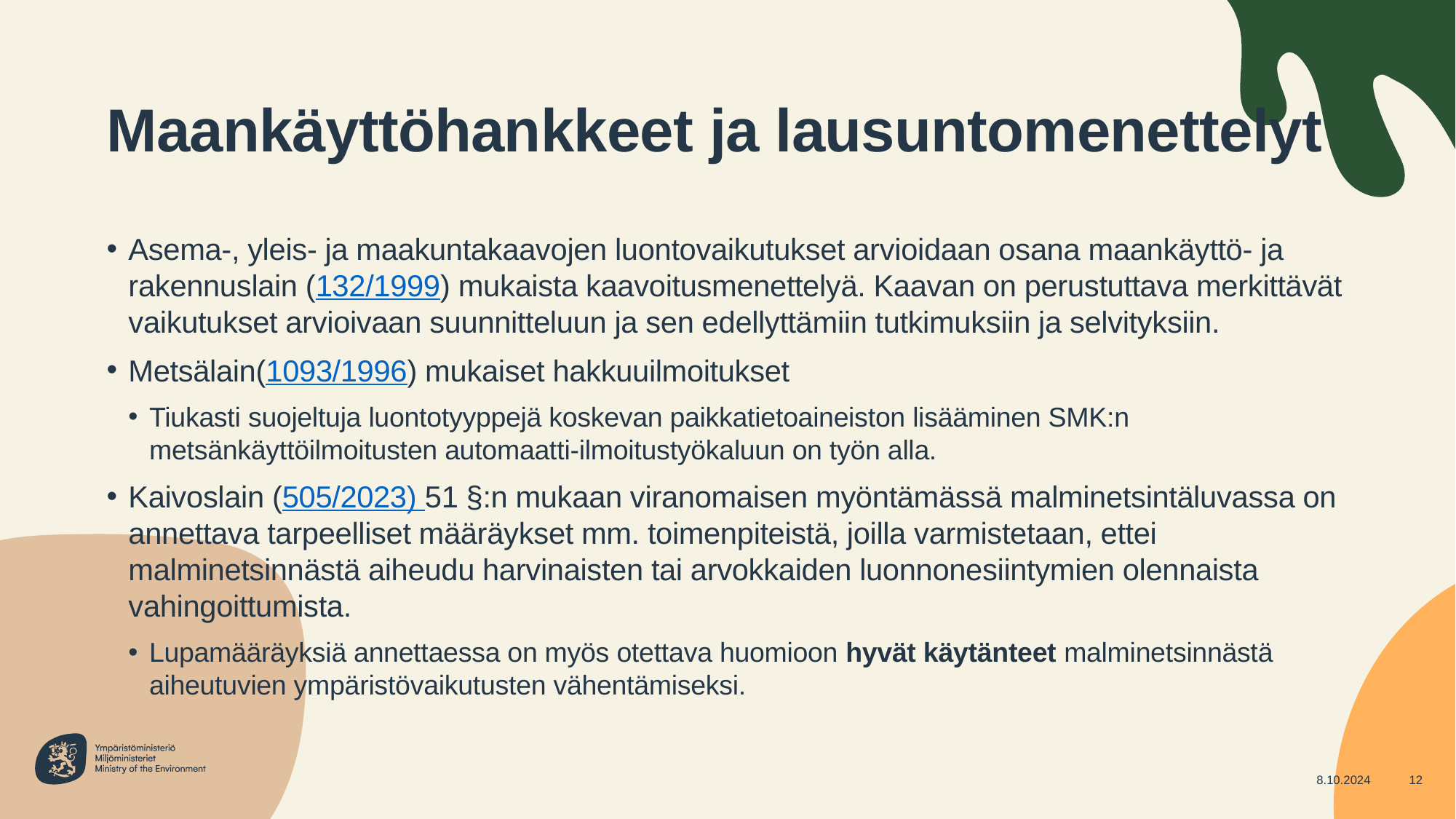

# Maankäyttöhankkeet ja lausuntomenettelyt
Asema-, yleis- ja maakuntakaavojen luontovaikutukset arvioidaan osana maankäyttö- ja rakennuslain (132/1999) mukaista kaavoitusmenettelyä. Kaavan on perustuttava merkittävät vaikutukset arvioivaan suunnitteluun ja sen edellyttämiin tutkimuksiin ja selvityksiin.
Metsälain(1093/1996) mukaiset hakkuuilmoitukset
Tiukasti suojeltuja luontotyyppejä koskevan paikkatietoaineiston lisääminen SMK:n metsänkäyttöilmoitusten automaatti-ilmoitustyökaluun on työn alla.
Kaivoslain (505/2023) 51 §:n mukaan viranomaisen myöntämässä malminetsintäluvassa on annettava tarpeelliset määräykset mm. toimenpiteistä, joilla varmistetaan, ettei malminetsinnästä aiheudu harvinaisten tai arvokkaiden luonnonesiintymien olennaista vahingoittumista.
Lupamääräyksiä annettaessa on myös otettava huomioon hyvät käytänteet malminetsinnästä aiheutuvien ympäristövaikutusten vähentämiseksi.
8.10.2024
12